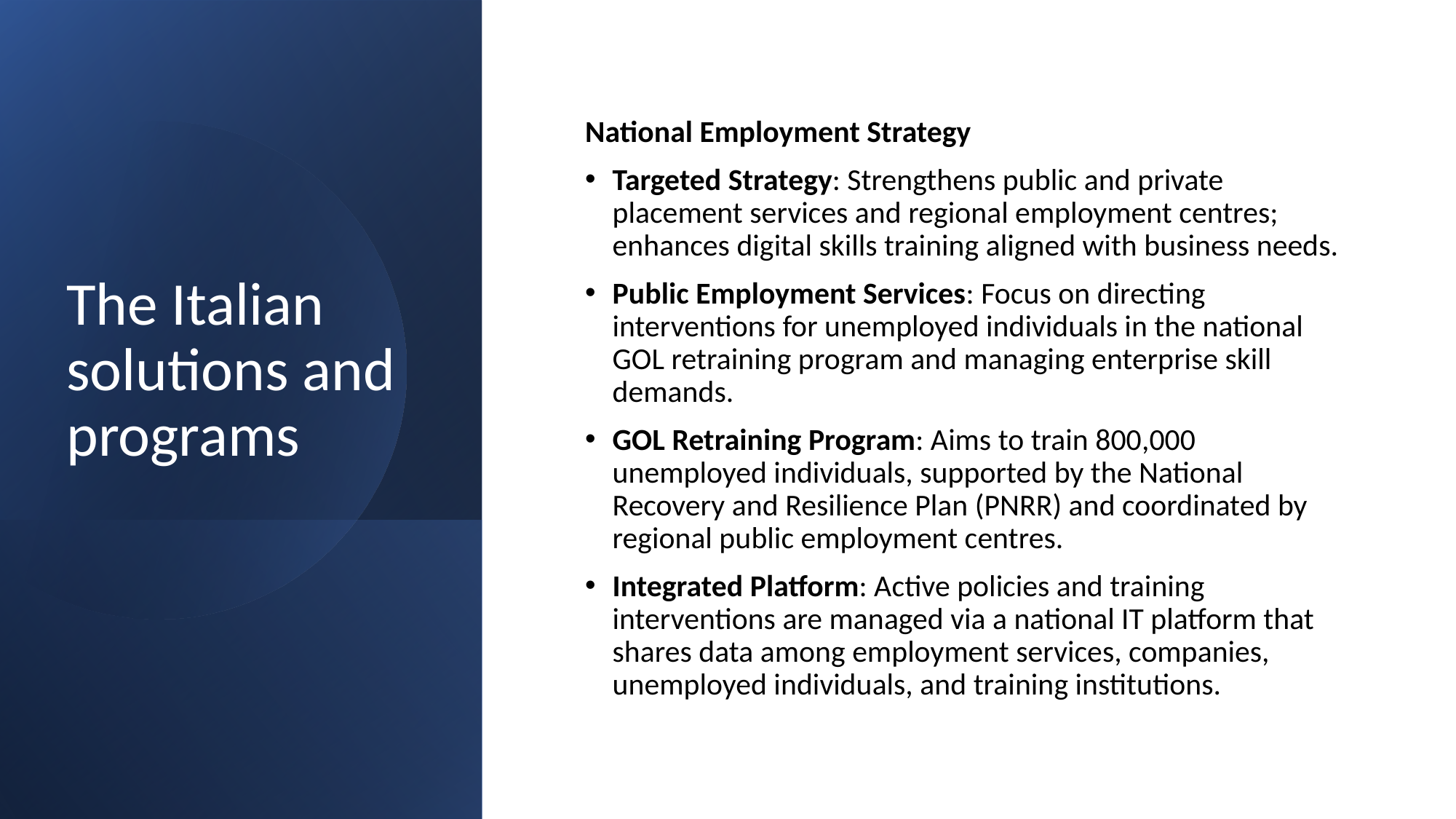

# The Italian solutions and programs
National Employment Strategy
Targeted Strategy: Strengthens public and private placement services and regional employment centres; enhances digital skills training aligned with business needs.
Public Employment Services: Focus on directing interventions for unemployed individuals in the national GOL retraining program and managing enterprise skill demands.
GOL Retraining Program: Aims to train 800,000 unemployed individuals, supported by the National Recovery and Resilience Plan (PNRR) and coordinated by regional public employment centres.
Integrated Platform: Active policies and training interventions are managed via a national IT platform that shares data among employment services, companies, unemployed individuals, and training institutions.